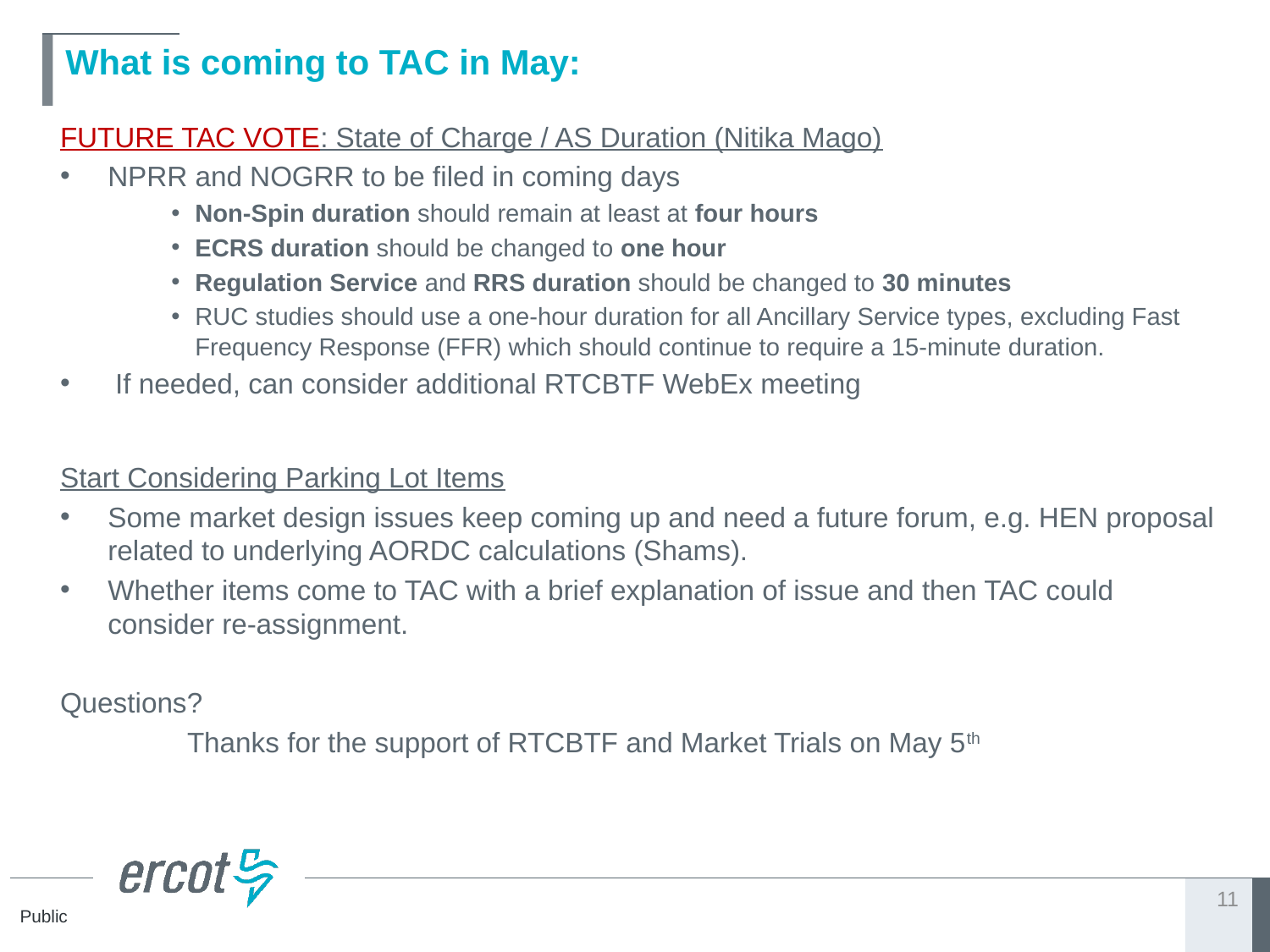

# What is coming to TAC in May:
FUTURE TAC VOTE: State of Charge / AS Duration (Nitika Mago)
NPRR and NOGRR to be filed in coming days
Non-Spin duration should remain at least at four hours
ECRS duration should be changed to one hour
Regulation Service and RRS duration should be changed to 30 minutes
RUC studies should use a one-hour duration for all Ancillary Service types, excluding Fast Frequency Response (FFR) which should continue to require a 15-minute duration.
    If needed, can consider additional RTCBTF WebEx meeting

Start Considering Parking Lot Items
Some market design issues keep coming up and need a future forum, e.g. HEN proposal related to underlying AORDC calculations (Shams).
Whether items come to TAC with a brief explanation of issue and then TAC could consider re-assignment.

Questions?
	Thanks for the support of RTCBTF and Market Trials on May 5th